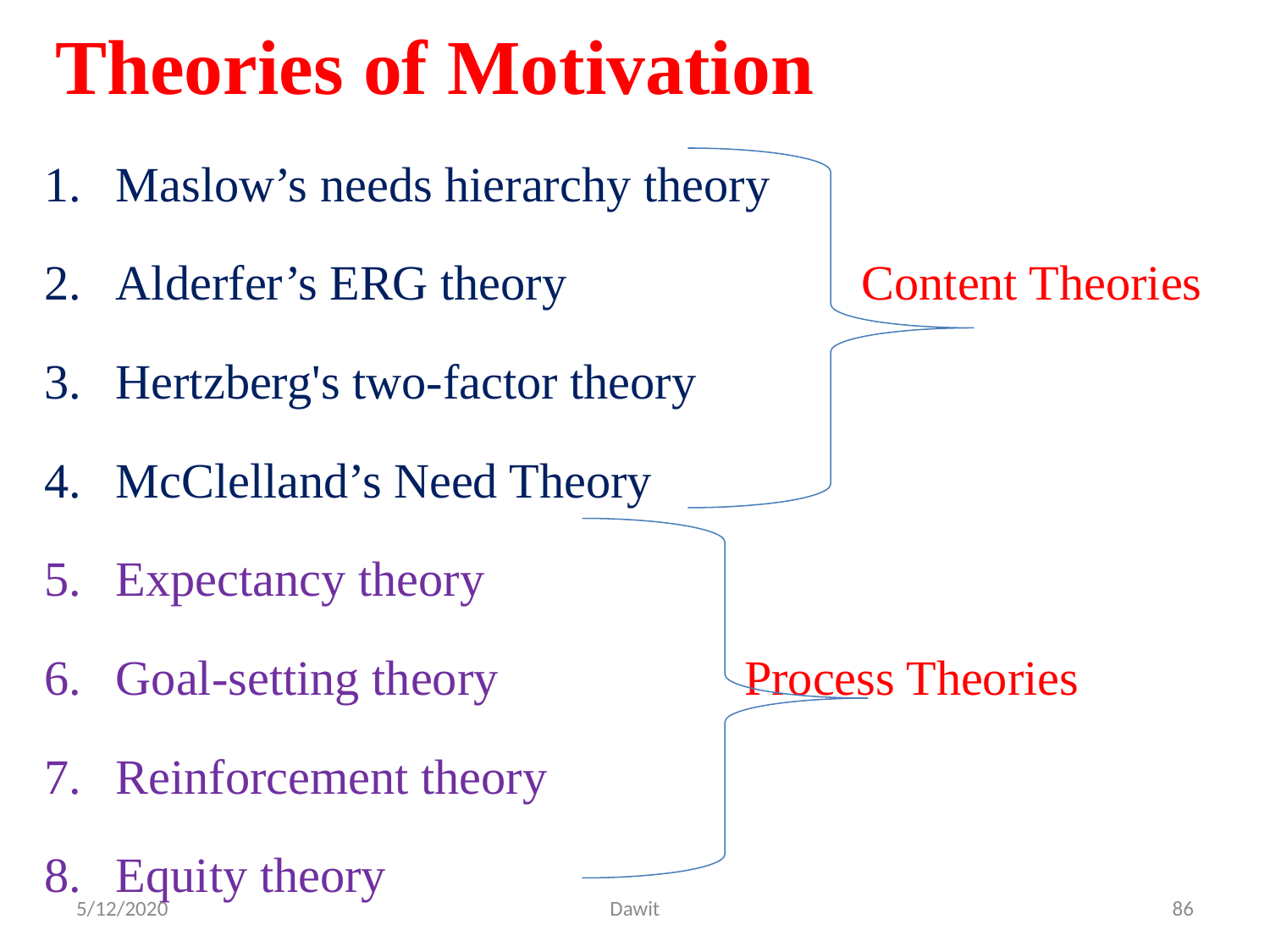

# Theories of Motivation
Maslow’s needs hierarchy theory
Alderfer’s ERG theory                        Content Theories
Hertzberg's two-factor theory
McClelland’s Need Theory
Expectancy theory
Goal-setting theory                    Process Theories
Reinforcement theory
Equity theory

5/12/2020
Dawit
86